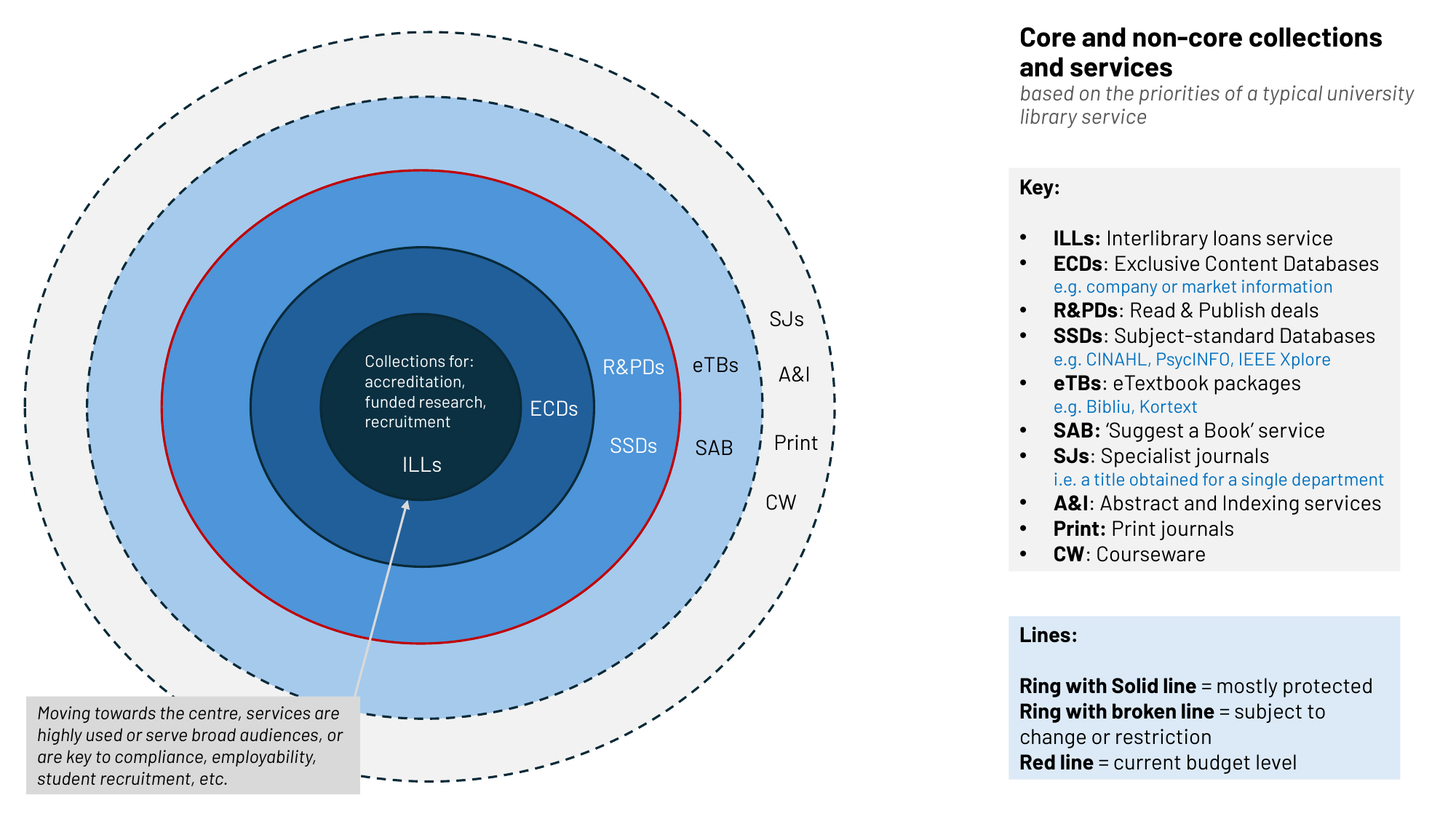

# Core and non-core collections and services based on the priorities of a typical university library service

SJs
Collections for:
accreditation, funded research,
recruitment
R&PDs
A&I
ECDs
SSDs
Key:

ILLs: Interlibrary loans service
ECDs: Exclusive Content Databases e.g. company or market information
R&PDs: Read & Publish deals
SSDs: Subject-standard Databases e.g. CINAHL, PsycINFO, IEEE Xplore
eTBs: eTextbook packages
e.g. Bibliu, Kortext
SAB: ‘Suggest a Book’ service
SJs: Specialist journals
i.e. a title obtained for a single department
A&I: Abstract and Indexing services
Print: Print journals
CW: Courseware
eTBs
Print
SAB
ILLs
CW
Lines:

Ring with Solid line = mostly protected
Ring with broken line = subject to change or restriction
Red line = current budget level
Moving towards the centre, services are highly used or serve broad audiences, or are key to compliance, employability, student recruitment, etc.